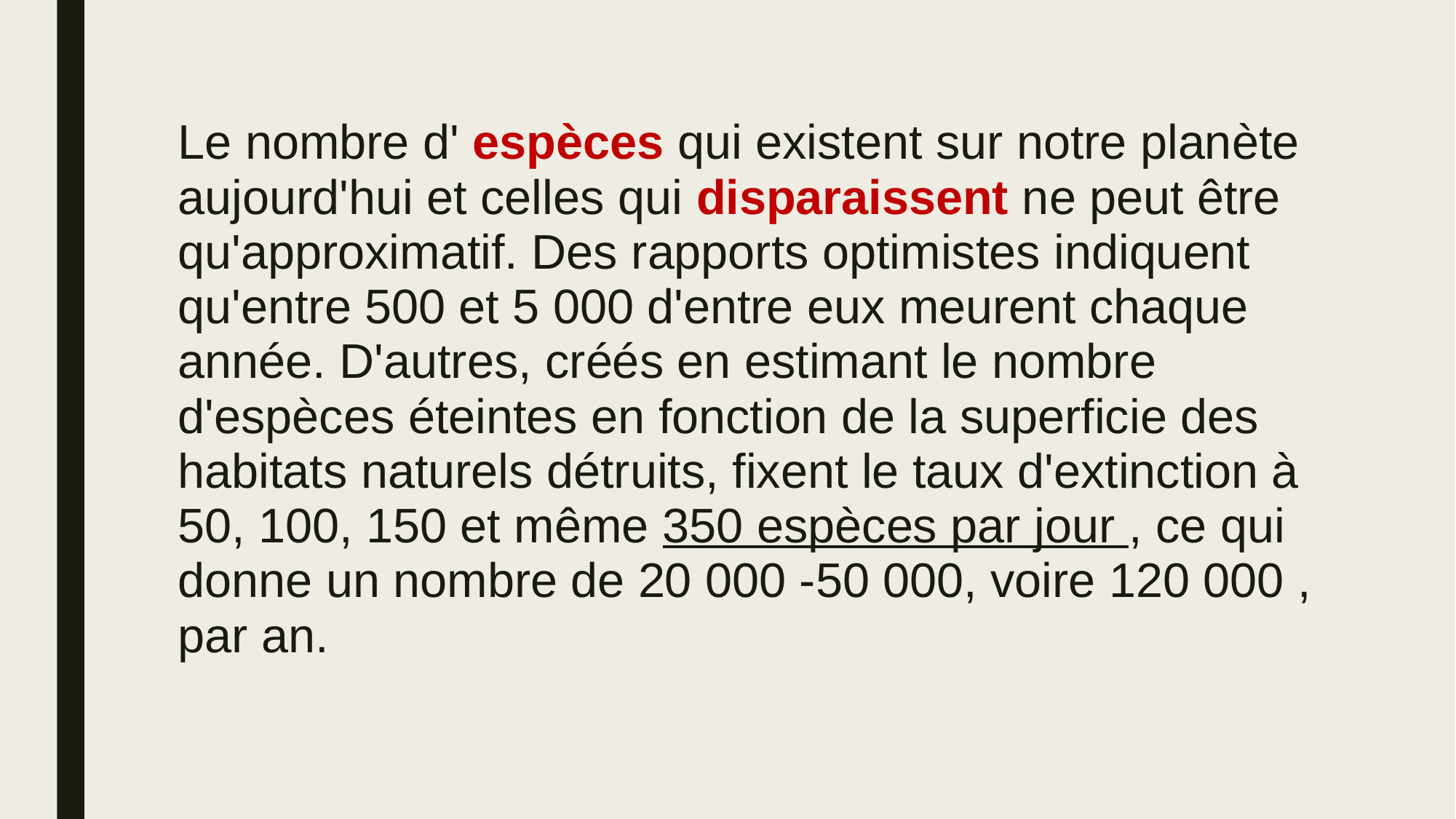

Le nombre d' espèces qui existent sur notre planète aujourd'hui et celles qui disparaissent ne peut être qu'approximatif. Des rapports optimistes indiquent qu'entre 500 et 5 000 d'entre eux meurent chaque année. D'autres, créés en estimant le nombre d'espèces éteintes en fonction de la superficie des habitats naturels détruits, fixent le taux d'extinction à 50, 100, 150 et même 350 espèces par jour , ce qui donne un nombre de 20 000 -50 000, voire 120 000 , par an.